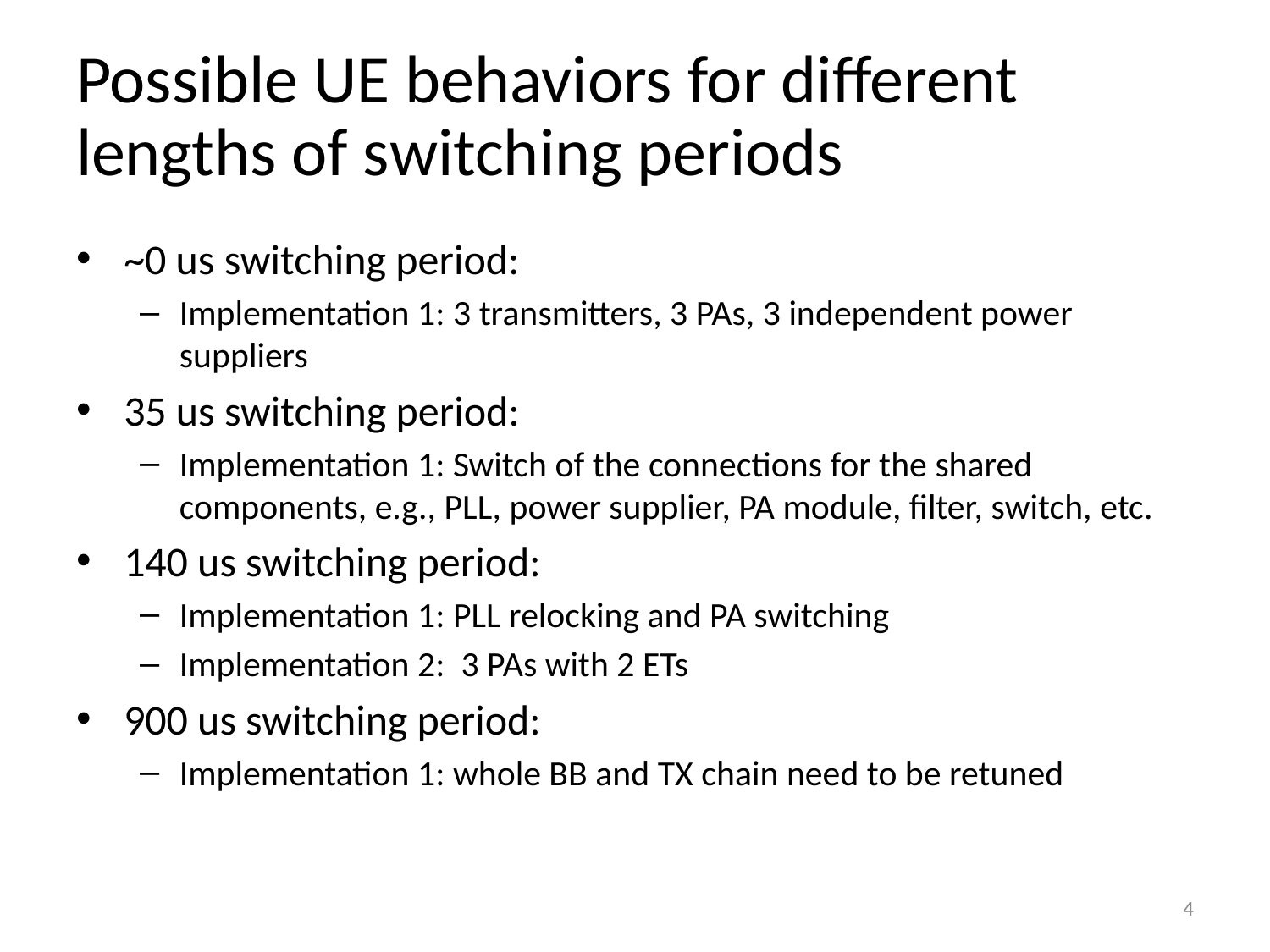

# Possible UE behaviors for different lengths of switching periods
~0 us switching period:
Implementation 1: 3 transmitters, 3 PAs, 3 independent power suppliers
35 us switching period:
Implementation 1: Switch of the connections for the shared components, e.g., PLL, power supplier, PA module, filter, switch, etc.
140 us switching period:
Implementation 1: PLL relocking and PA switching
Implementation 2:  3 PAs with 2 ETs
900 us switching period:
Implementation 1: whole BB and TX chain need to be retuned
4